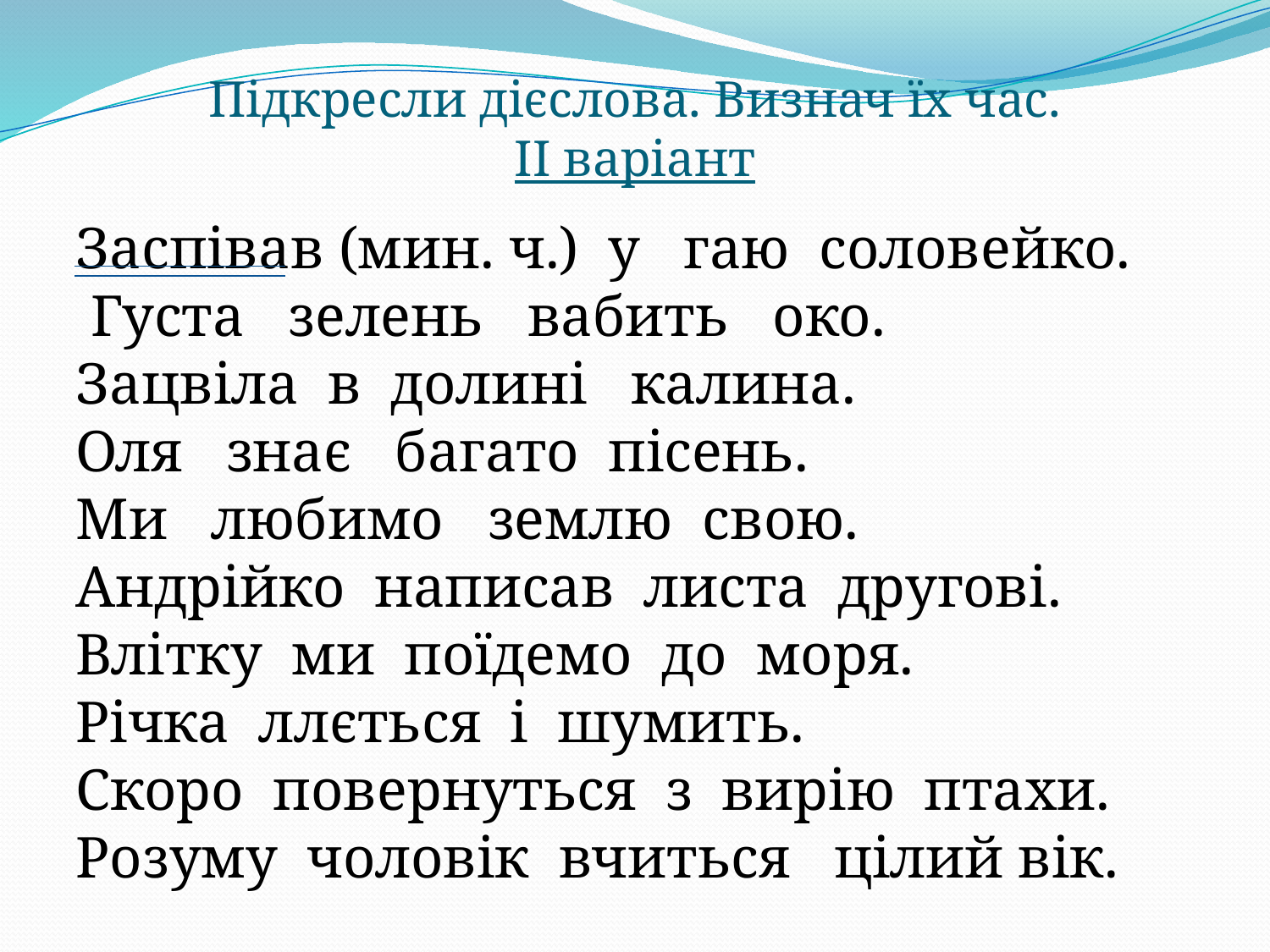

# Підкресли дієслова. Визнач їх час. ІІ варіант
Заспівав (мин. ч.)  у   гаю  соловейко.
 Густа   зелень   вабить   око.
Зацвіла  в  долині   калина.
Оля   знає   багато  пісень.
Ми   любимо   землю  свою.
Андрійко  написав  листа  другові.
Влітку  ми  поїдемо  до  моря.
Річка  ллється  і  шумить.
Скоро  повернуться  з  вирію  птахи.
Розуму  чоловік  вчиться   цілий вік.